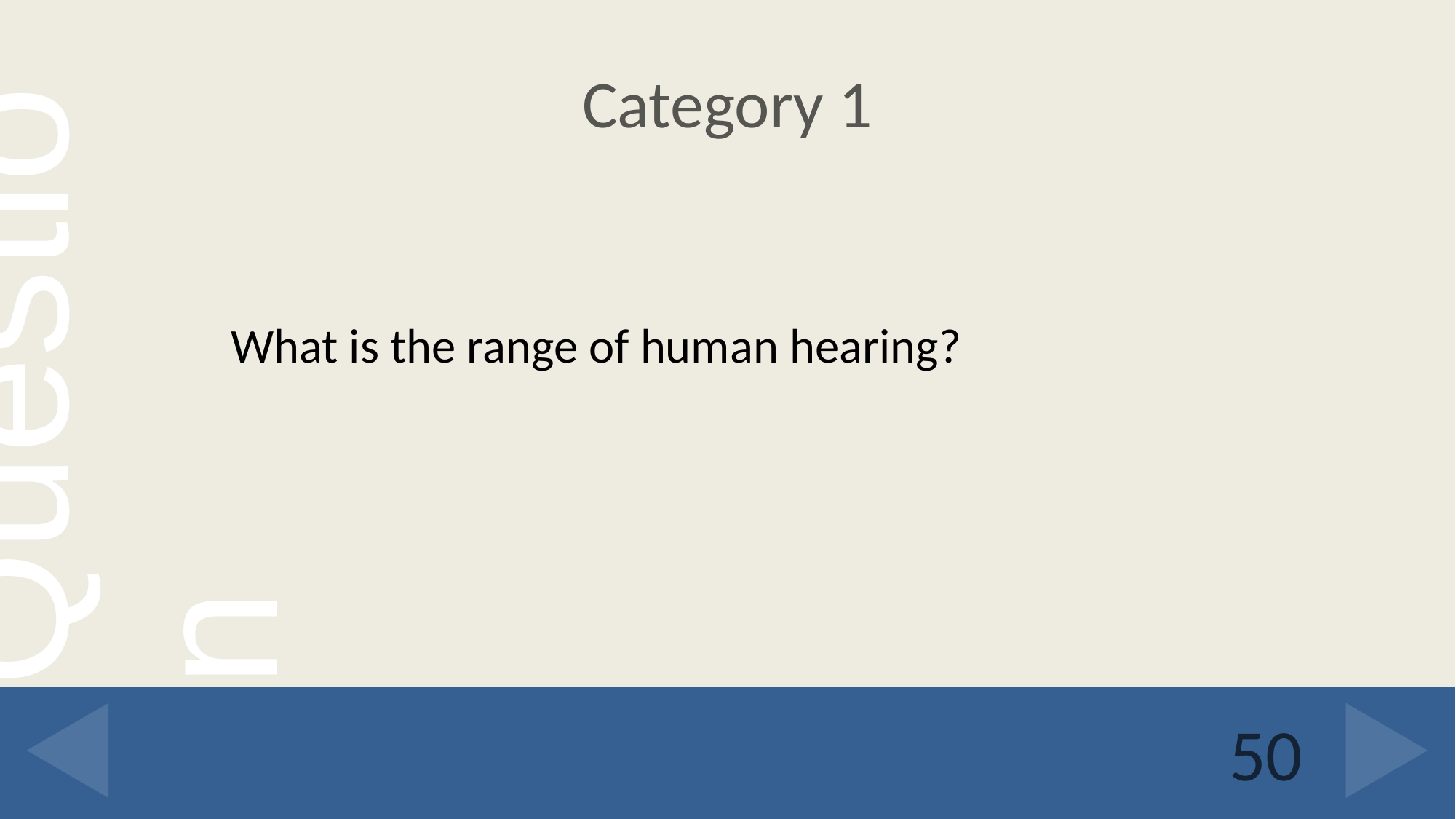

# Category 1
What is the range of human hearing?
50